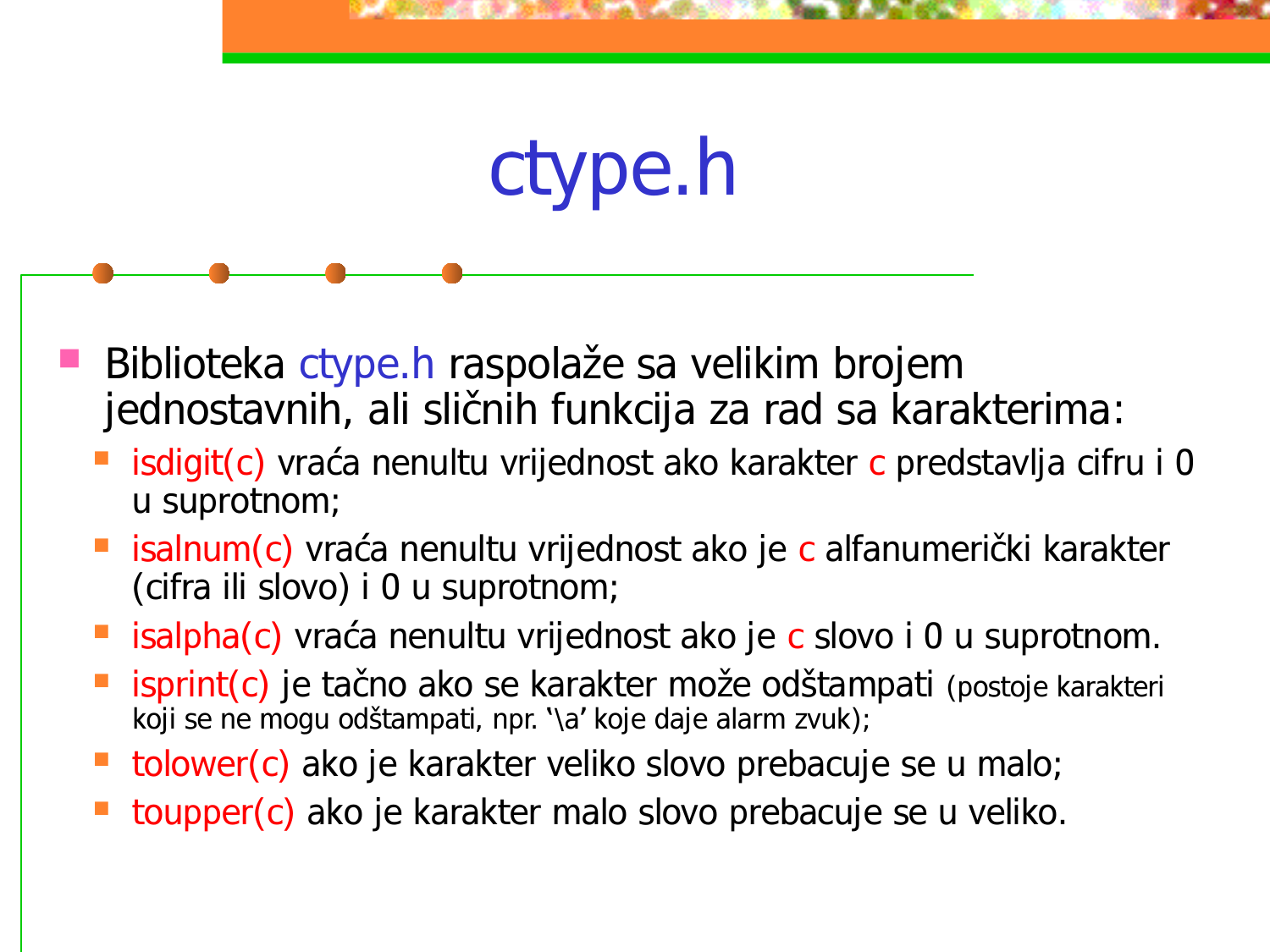

# ctype.h
Biblioteka ctype.h raspolaže sa velikim brojem jednostavnih, ali sličnih funkcija za rad sa karakterima:
isdigit(c) vraća nenultu vrijednost ako karakter c predstavlja cifru i 0 u suprotnom;
isalnum(c) vraća nenultu vrijednost ako je c alfanumerički karakter (cifra ili slovo) i 0 u suprotnom;
isalpha(c) vraća nenultu vrijednost ako je c slovo i 0 u suprotnom.
isprint(c) je tačno ako se karakter može odštampati (postoje karakteri koji se ne mogu odštampati, npr. ‘\a’ koje daje alarm zvuk);
tolower(c) ako je karakter veliko slovo prebacuje se u malo;
toupper(c) ako je karakter malo slovo prebacuje se u veliko.